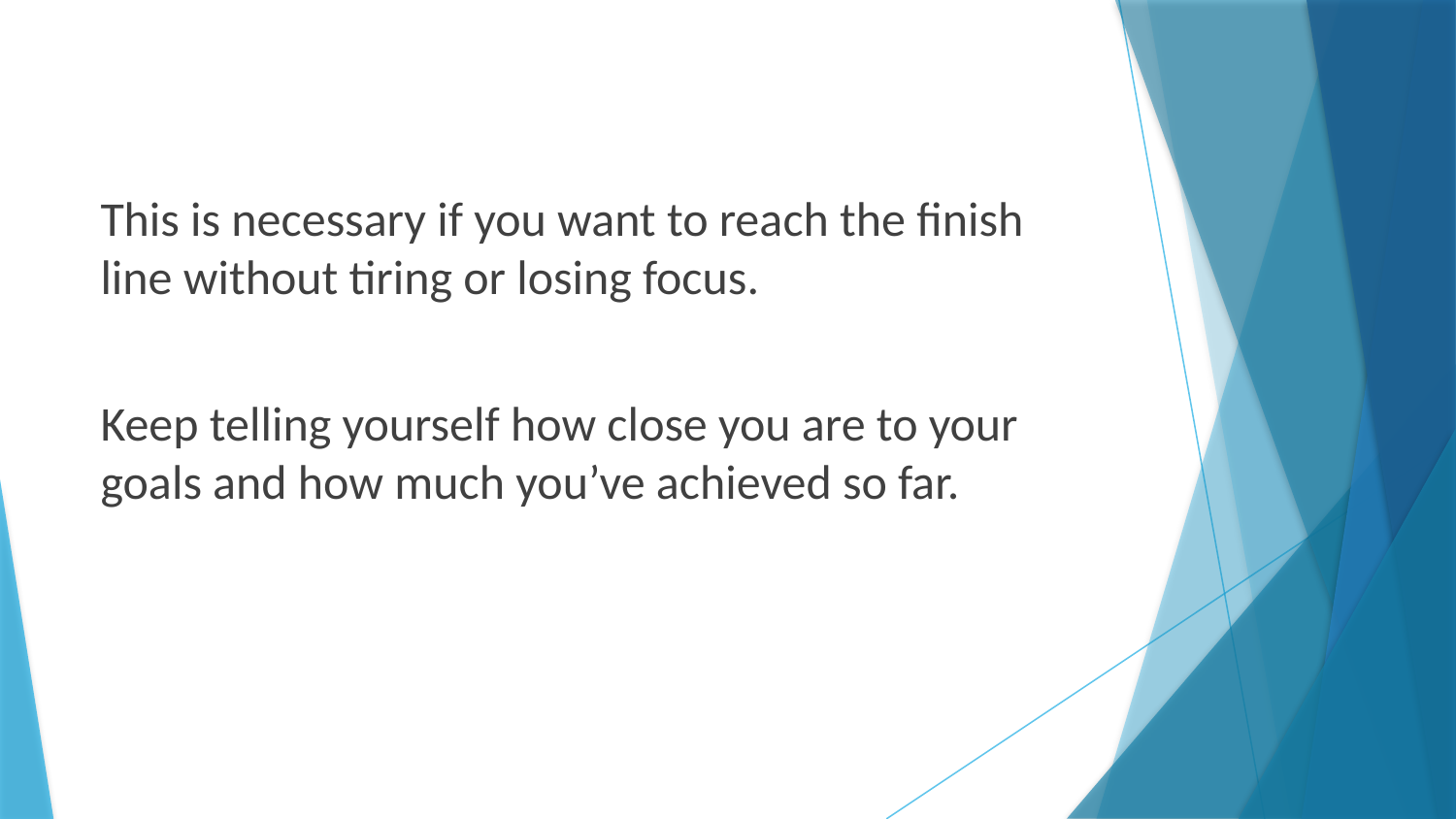

This is necessary if you want to reach the finish line without tiring or losing focus.

Keep telling yourself how close you are to your goals and how much you’ve achieved so far.